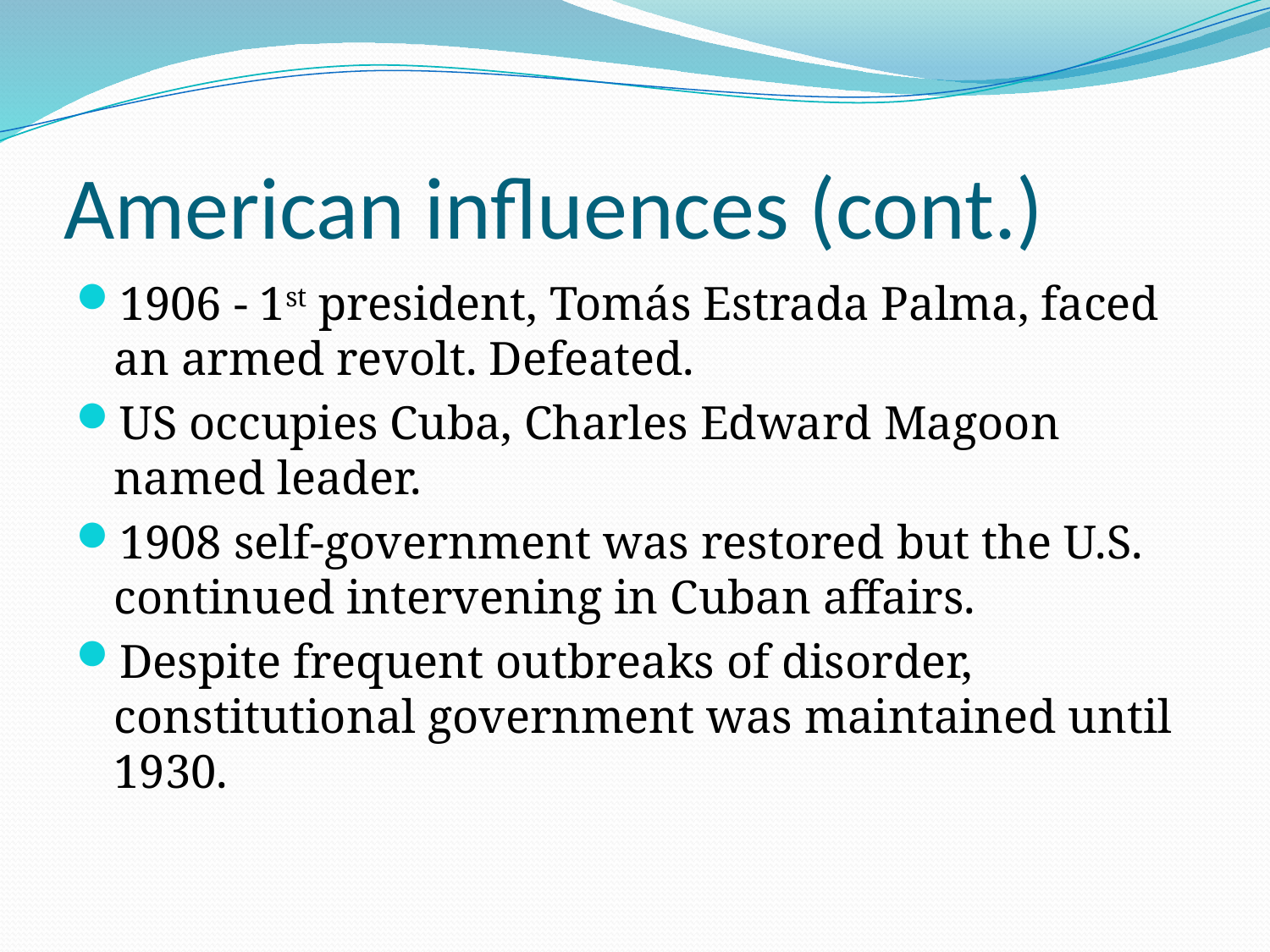

# American influences (cont.)
1906 - 1st president, Tomás Estrada Palma, faced an armed revolt. Defeated.
US occupies Cuba, Charles Edward Magoon named leader.
1908 self-government was restored but the U.S. continued intervening in Cuban affairs.
Despite frequent outbreaks of disorder, constitutional government was maintained until 1930.